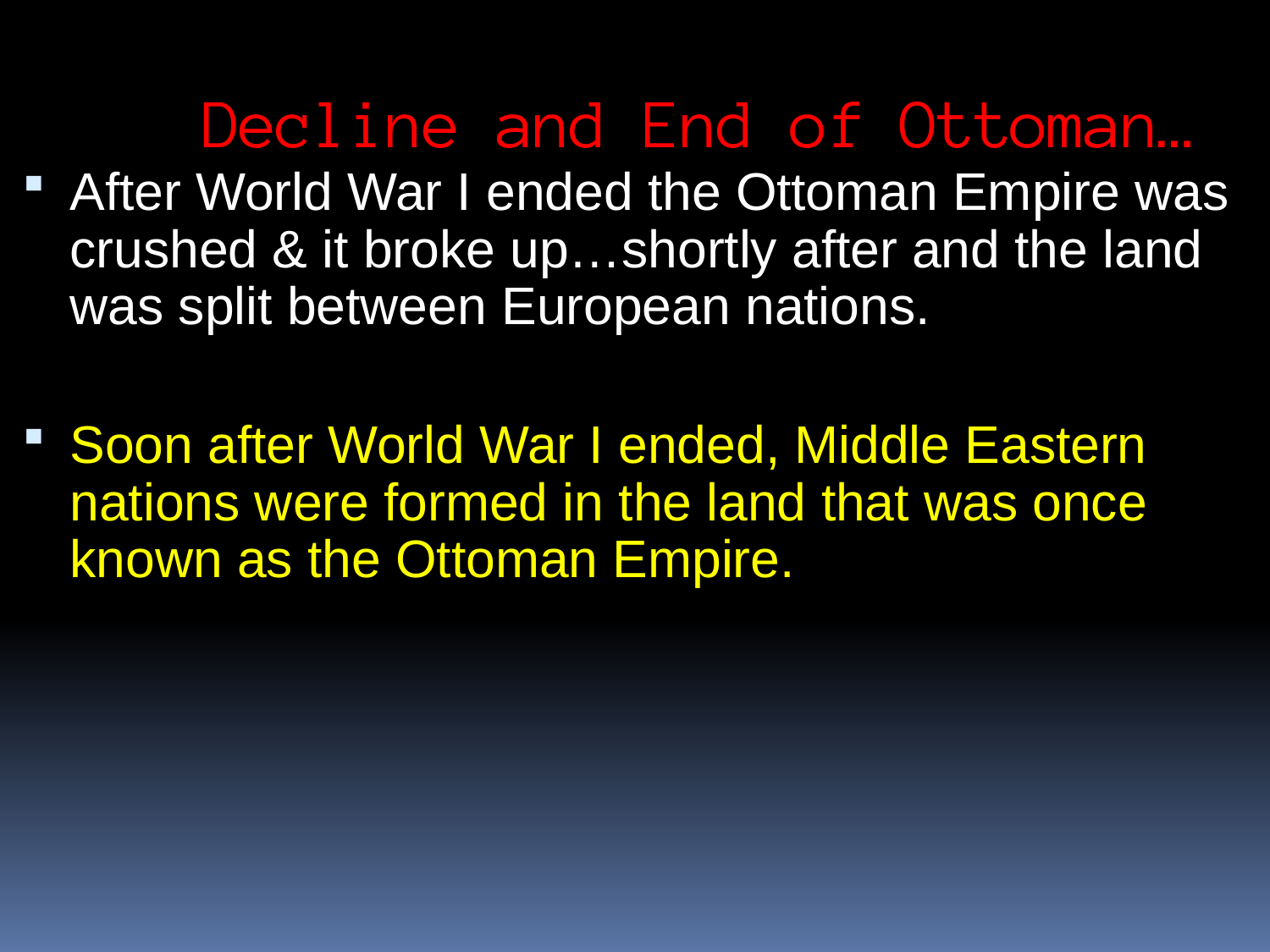

Decline and End of Ottoman…
After World War I ended the Ottoman Empire was crushed & it broke up…shortly after and the land was split between European nations.

Soon after World War I ended, Middle Eastern nations were formed in the land that was once known as the Ottoman Empire.